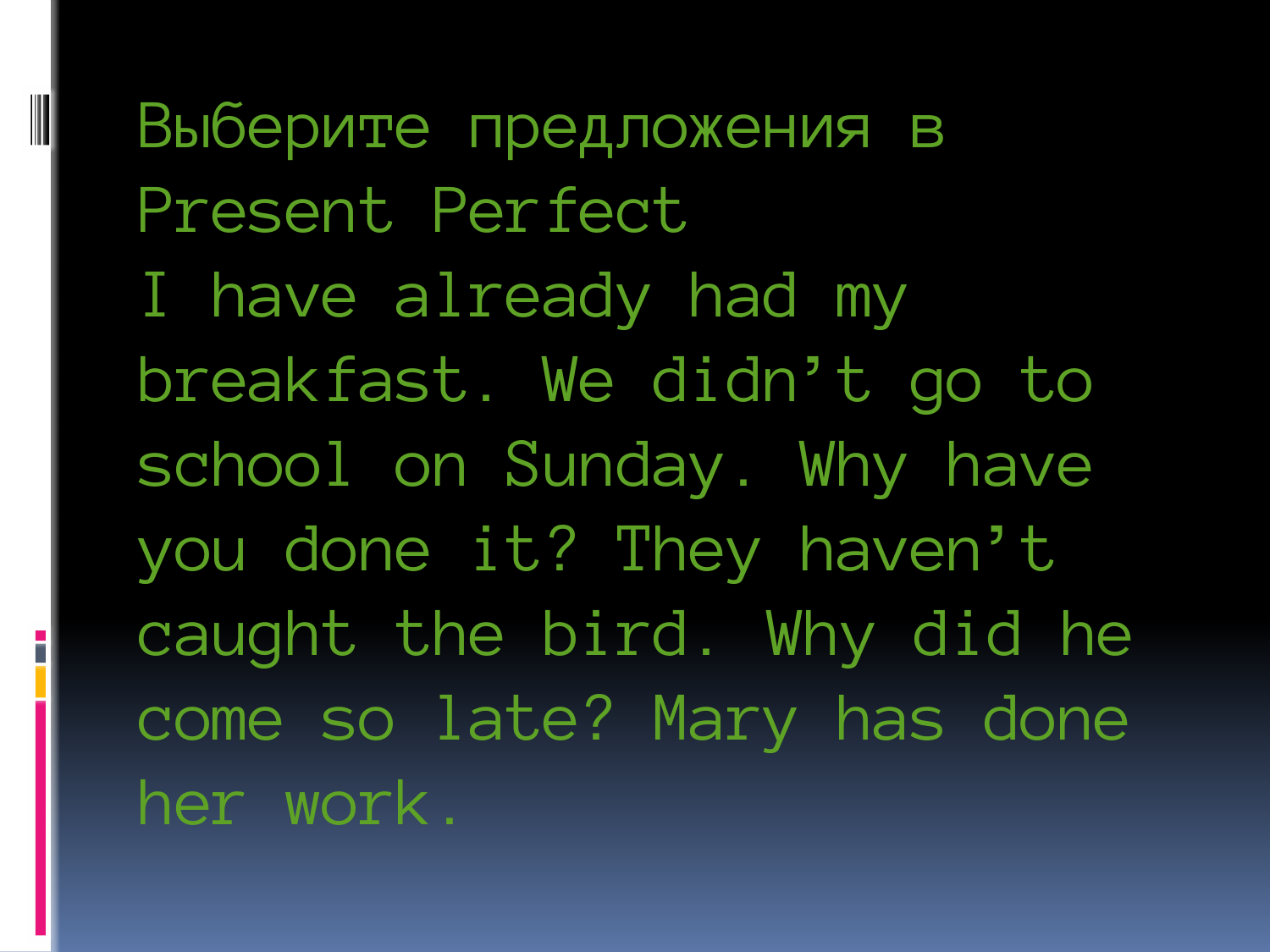

# Выберите предложения в Present Perfect I have already had my breakfast. We didn’t go to school on Sunday. Why have you done it? They haven’t caught the bird. Why did he come so late? Mary has done her work.